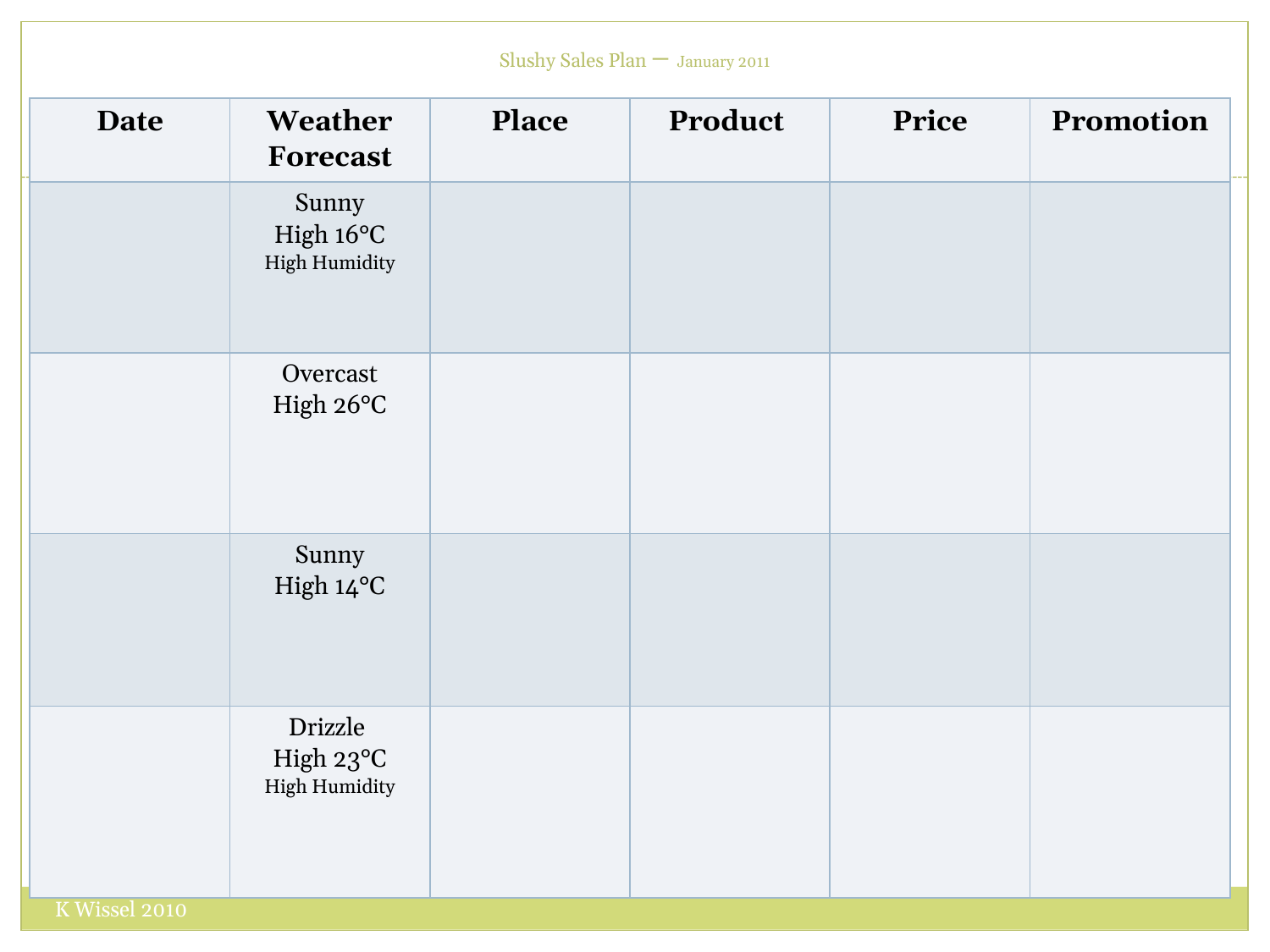

# Slushy Sales Plan – January 2011
| Date | Weather Forecast | Place | Product | Price | Promotion |
| --- | --- | --- | --- | --- | --- |
|  | Sunny High 16°C High Humidity |  |  |  |  |
|  | Overcast High 26°C |  |  |  |  |
|  | Sunny High 14°C |  |  |  |  |
|  | Drizzle High 23°C High Humidity |  |  |  |  |
K Wissel 2010